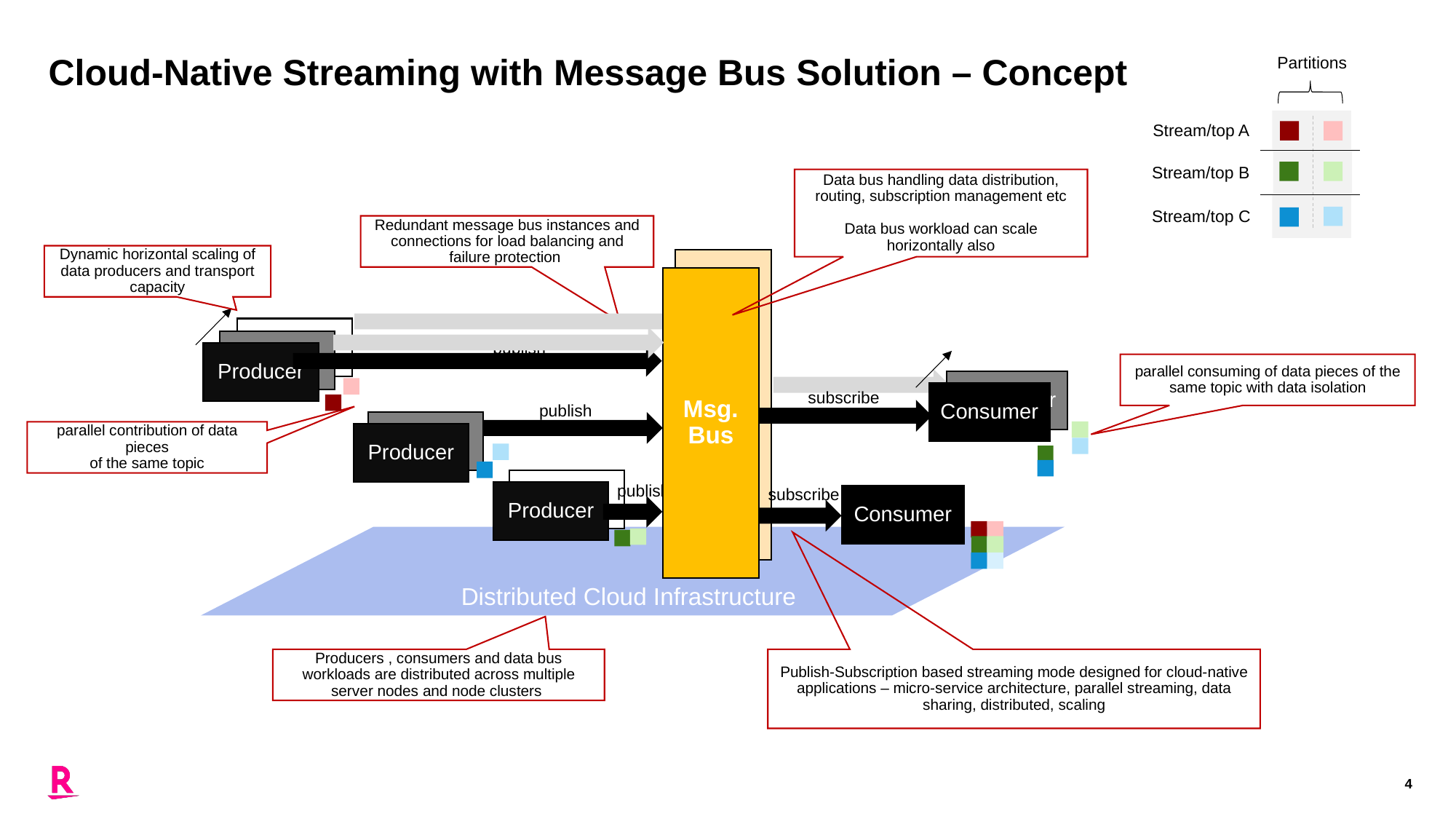

# Cloud-Native Streaming with Message Bus Solution – Concept
Partitions

Stream/top A

Stream/top B

Data bus handling data distribution, routing, subscription management etc

Data bus workload can scale horizontally also

Stream/top C

Redundant message bus instances and connections for load balancing and failure protection
Dynamic horizontal scaling of data producers and transport capacity
Data Bus
Msg. Bus

Producer

Producer
publish
Producer

Consumer

Consumer
subscribe

publish

Producer

Producer

Producer
publish
subscribe
Producer
Consumer

Distributed Cloud Infrastructure
parallel consuming of data pieces of the same topic with data isolation
parallel contribution of data pieces
of the same topic
Producers , consumers and data bus workloads are distributed across multiple server nodes and node clusters
Publish-Subscription based streaming mode designed for cloud-native applications – micro-service architecture, parallel streaming, data sharing, distributed, scaling